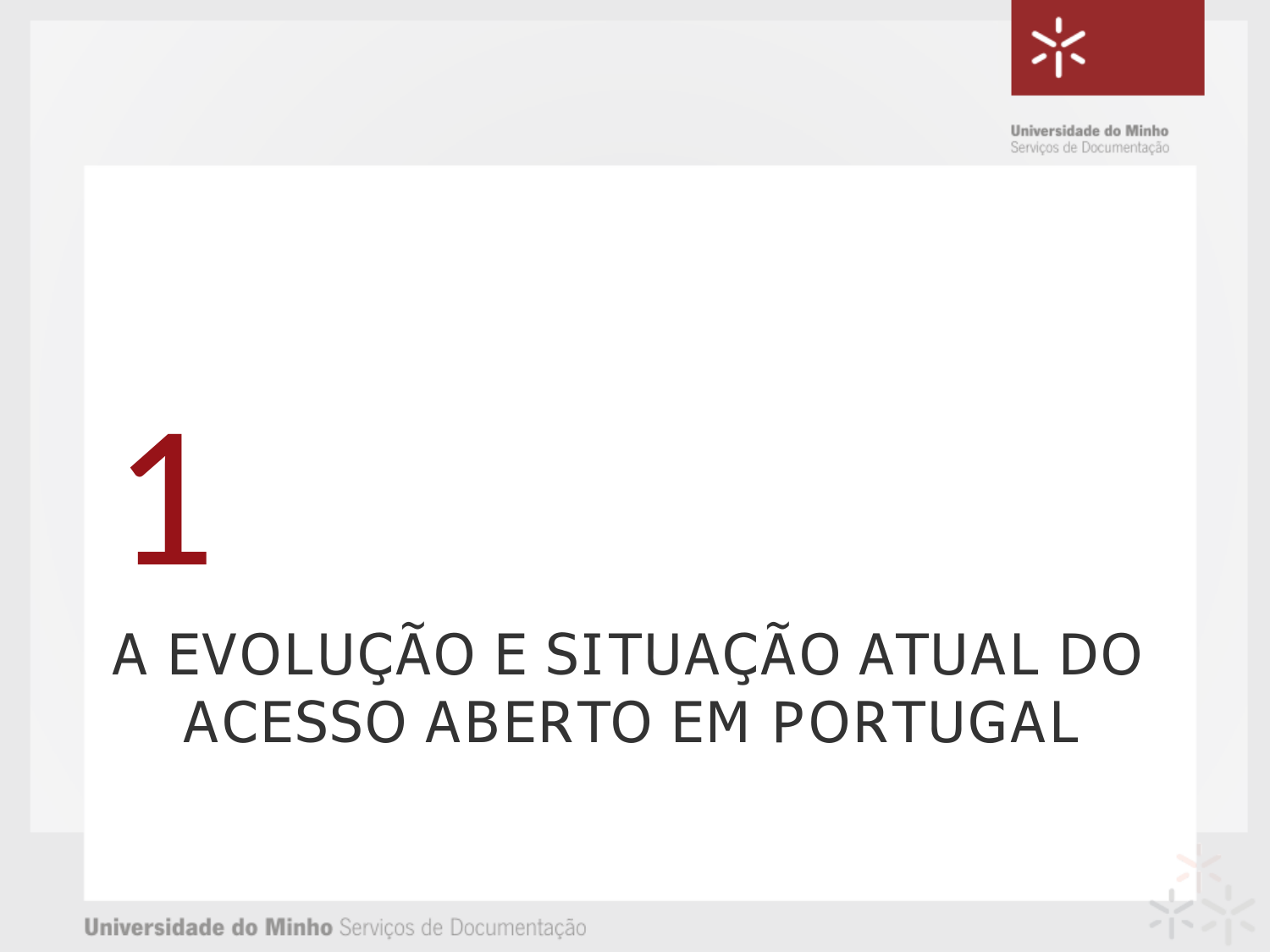

1
# A evolução e situação atual do Acesso Aberto em Portugal